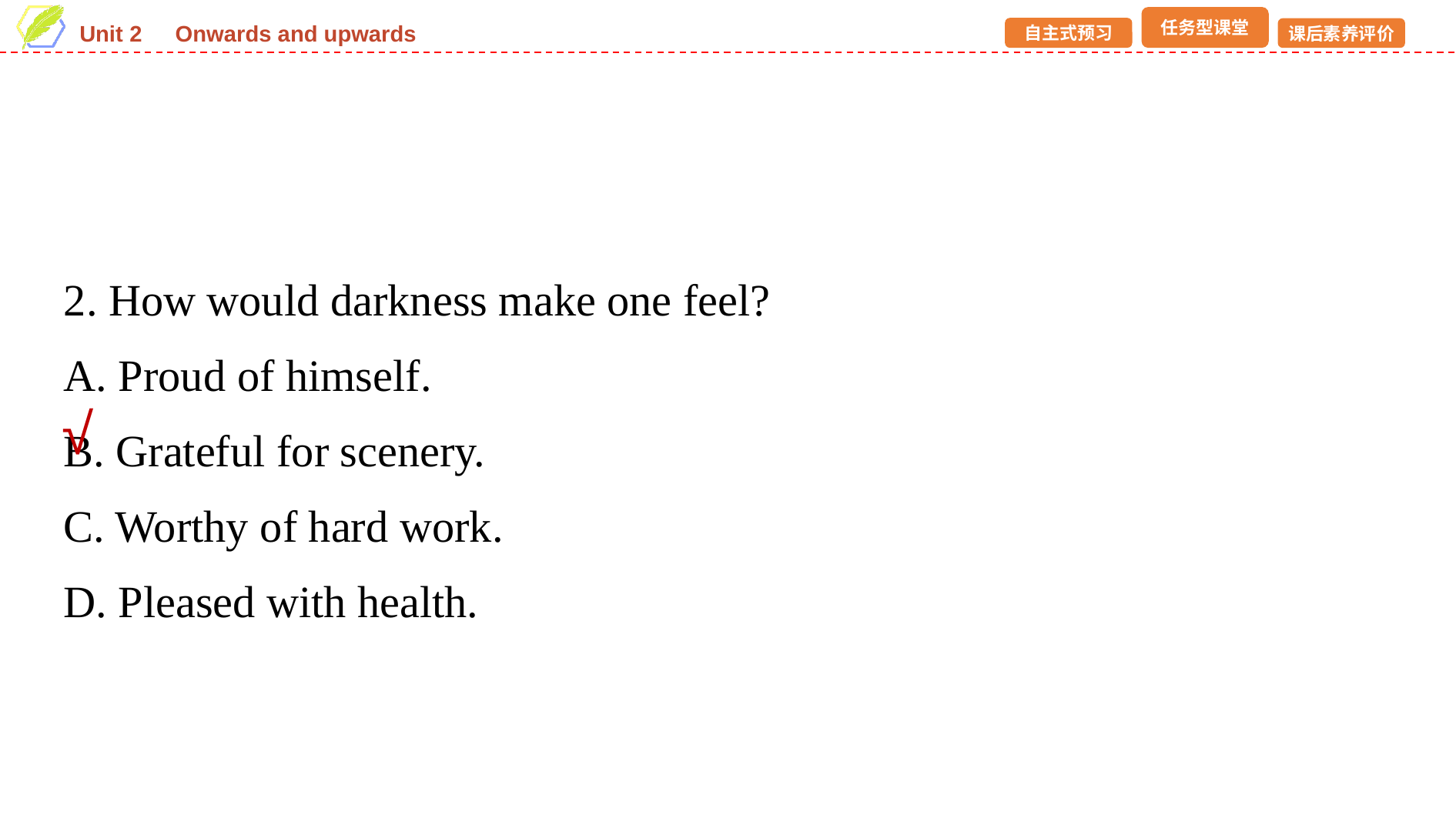

2. How would darkness make one feel?
A. Proud of himself.
B. Grateful for scenery.
C. Worthy of hard work.
D. Pleased with health.
√